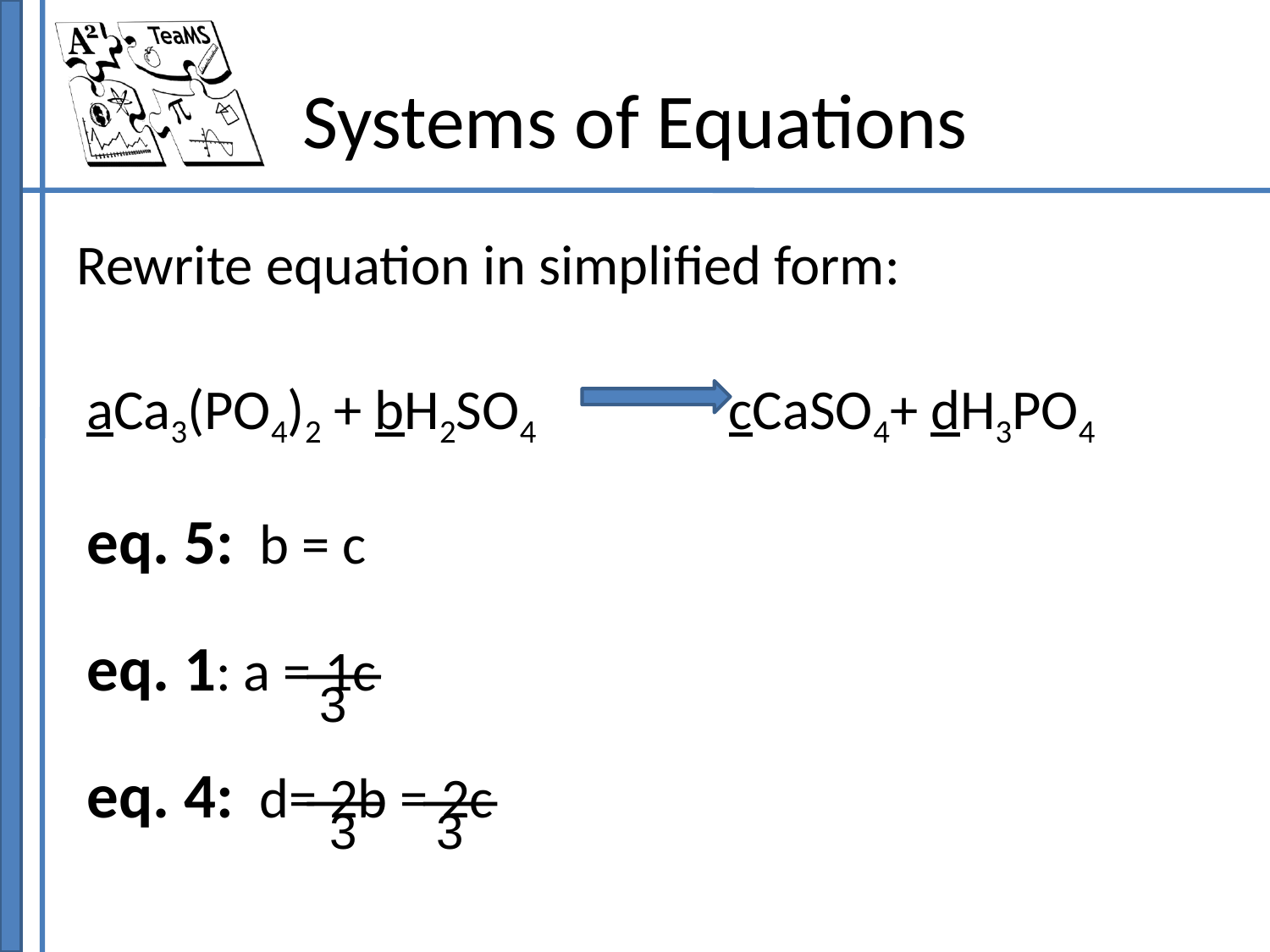

Systems of Equations
Rewrite equation in simplified form:
aCa3(PO4)2 + bH2SO4                          cCaSO4+ dH3PO4
eq. 5:  b = c
eq. 1: a = 1c
eq. 4:  d= 2b = 2c

3

3
3